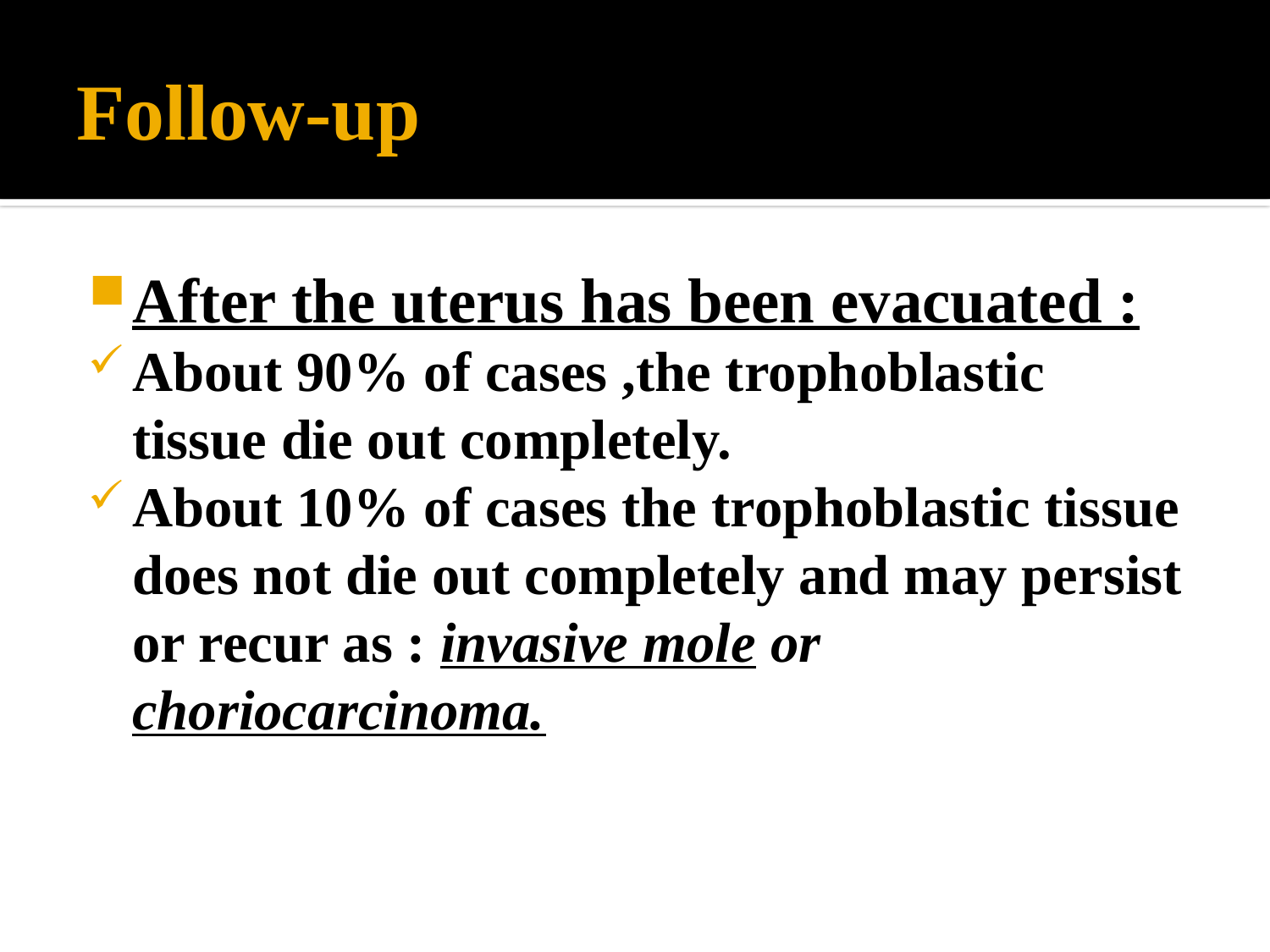

# Follow-up
After the uterus has been evacuated :
About 90% of cases ,the trophoblastic tissue die out completely.
About 10% of cases the trophoblastic tissue does not die out completely and may persist or recur as : invasive mole or      choriocarcinoma.